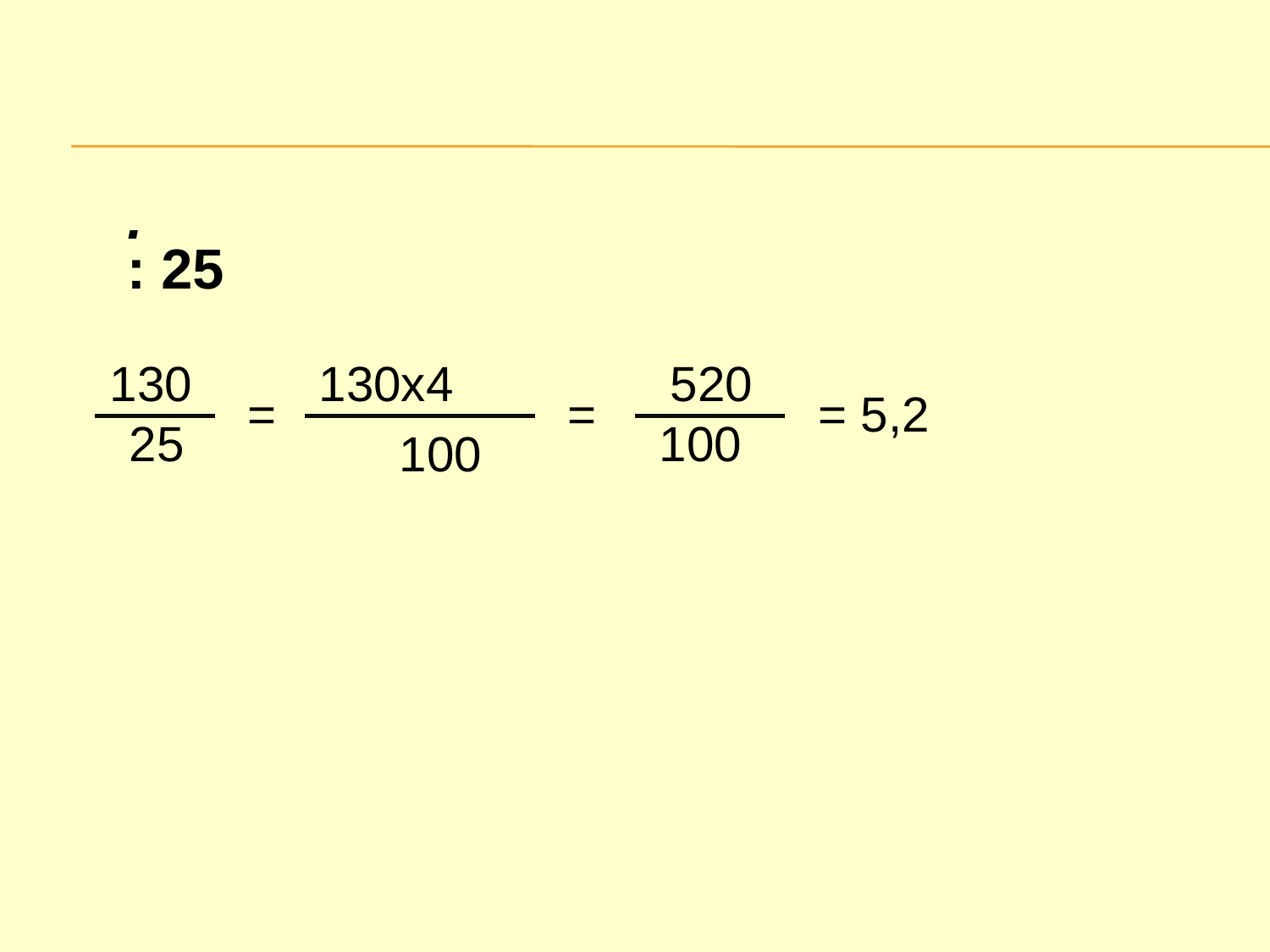

.
: 25
130
130х4
520
=
=
= 5,2
25
100
100